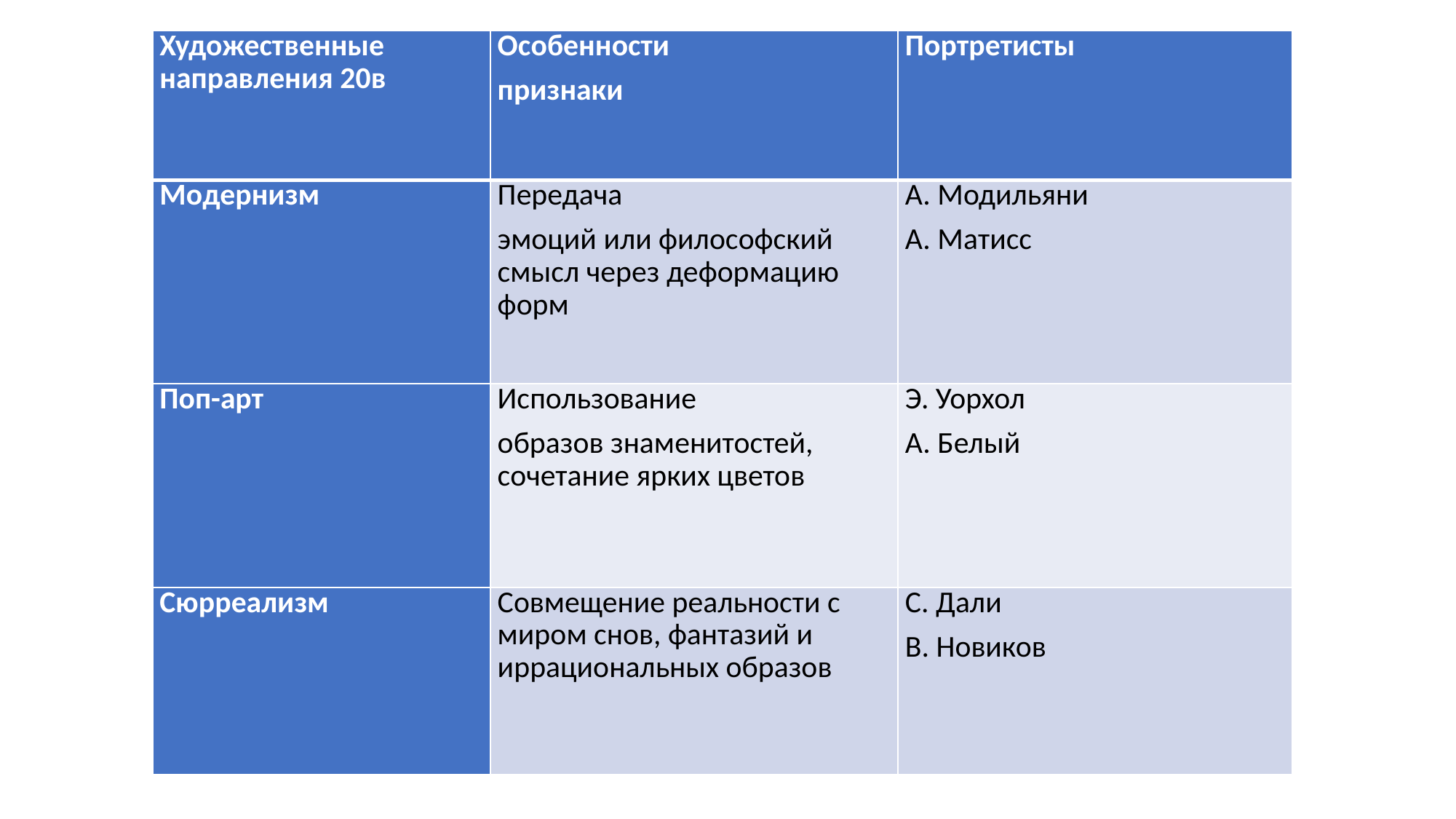

| Художественные направления 20в | Особенности признаки | Портретисты |
| --- | --- | --- |
| Модернизм | Передача эмоций или философский смысл через деформацию форм | А. Модильяни А. Матисс |
| Поп-арт | Использование образов знаменитостей, сочетание ярких цветов | Э. Уорхол А. Белый |
| Сюрреализм | Совмещение реальности с миром снов, фантазий и иррациональных образов | С. Дали В. Новиков |